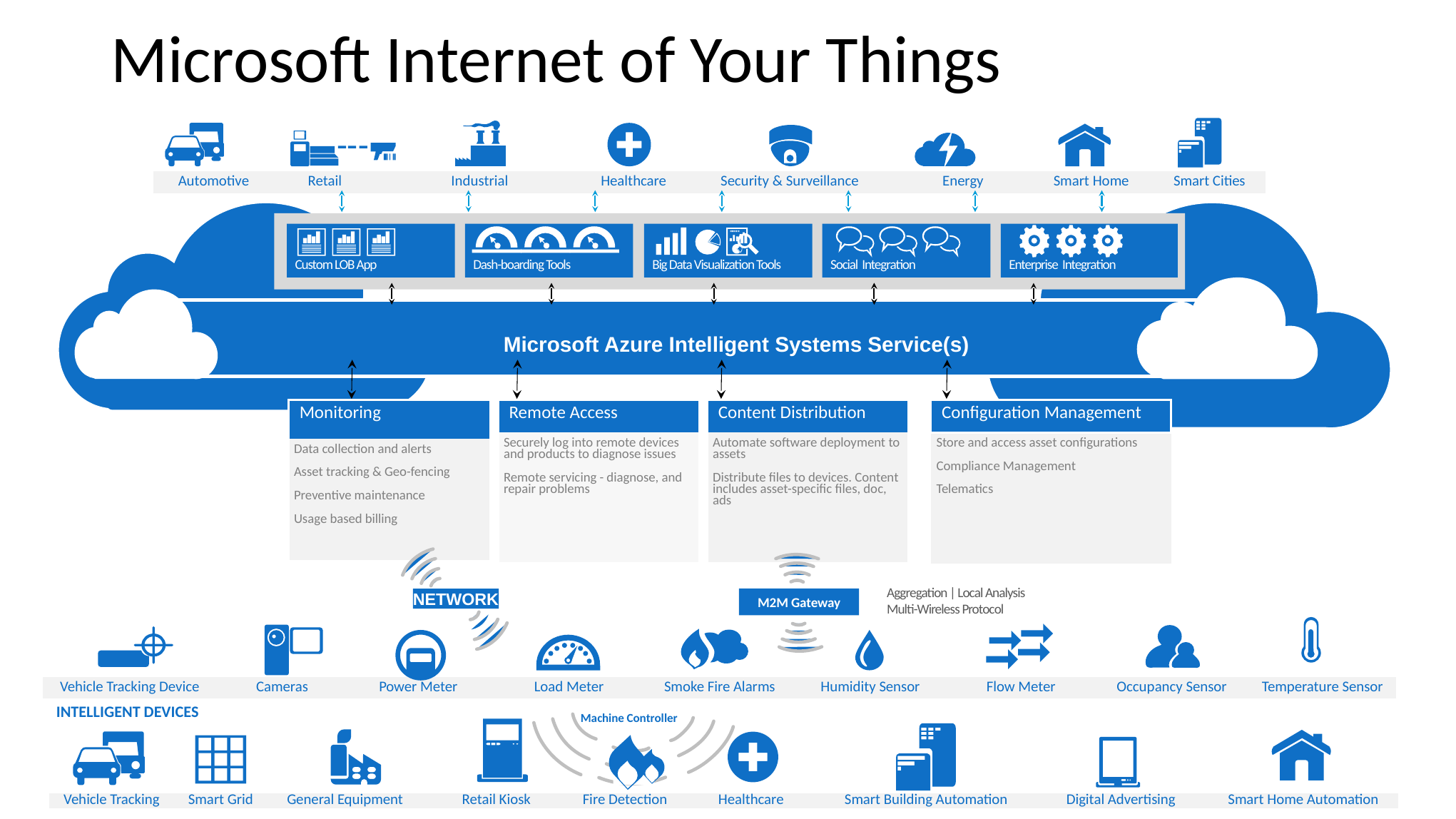

# Microsoft Internet of Your Things

| Automotive | Retail | Industrial | Healthcare | Security & Surveillance | Energy | Smart Home | Smart Cities |
| --- | --- | --- | --- | --- | --- | --- | --- |

Custom LOB App
Dash-boarding Tools
Big Data Visualization Tools
Social  Integration
Enterprise  Integration

Microsoft Azure Intelligent Systems Service(s)
| Monitoring |
| --- |
| Data collection and alerts Asset tracking & Geo-fencing Preventive maintenance Usage based billing |
| Configuration Management |
| --- |
| Store and access asset configurations Compliance Management Telematics |
| Remote Access |
| --- |
| Securely log into remote devices and products to diagnose issues Remote servicing - diagnose, and repair problems |
| Content Distribution |
| --- |
| Automate software deployment to assets Distribute files to devices. Content includes asset-specific files, doc, ads |

M2M Gateway

NETWORK

Aggregation | Local Analysis
Multi-Wireless Protocol

| Vehicle Tracking Device | Cameras | Power Meter | Load Meter | Smoke Fire Alarms | Humidity Sensor | Flow Meter | Occupancy Sensor | Temperature Sensor |
| --- | --- | --- | --- | --- | --- | --- | --- | --- |
INTELLIGENT DEVICES
Machine Controller

| Vehicle Tracking | Smart Grid | General Equipment | Retail Kiosk | Fire Detection | Healthcare | Smart Building Automation | Digital Advertising | Smart Home Automation |
| --- | --- | --- | --- | --- | --- | --- | --- | --- |